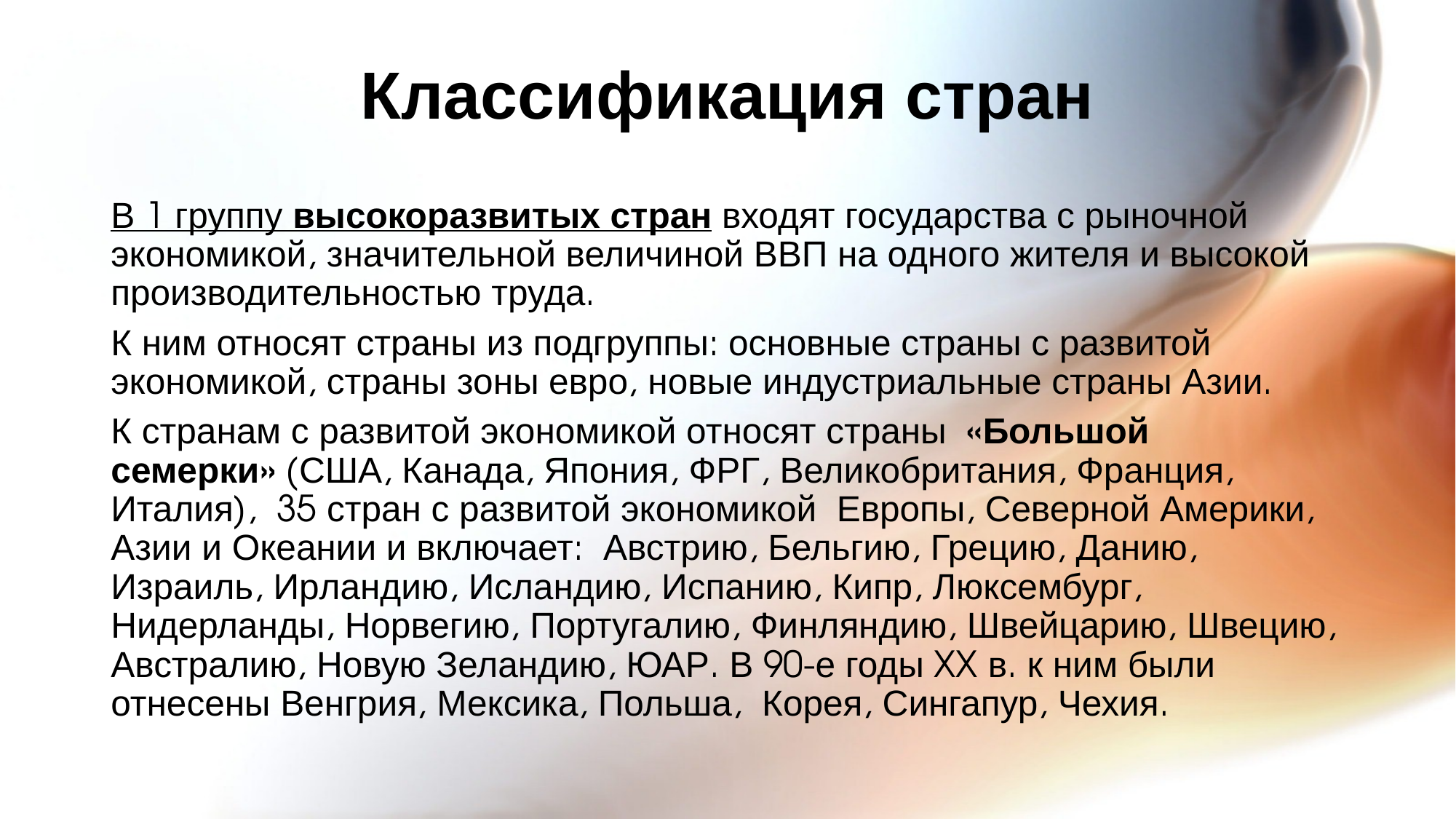

# Классификация стран
В 1 группу высокоразвитых стран входят государства с рыноч­ной экономикой, значительной величиной ВВП на одного жителя и высокой производительностью труда.
К ним относят страны из подгруппы: основные страны с развитой экономикой, страны зоны евро, новые индустриальные страны Азии.
К странам с развитой экономикой относят страны  «Большой семерки» (США, Канада, Япония, ФРГ, Великобритания, Франция, Италия),  35 стран с развитой экономикой  Европы, Северной Америки, Азии и Океании и включает:  Австрию, Бельгию, Грецию, Данию, Израиль, Ир­ландию, Исландию, Испанию, Кипр, Люксембург, Нидерланды, Нор­вегию, Португалию, Финляндию, Швейцарию, Швецию, Австралию, Новую Зеландию, ЮАР. В 90-е годы XX в. к ним были отнесены Вен­грия, Мексика, Польша,  Корея, Сингапур, Чехия.